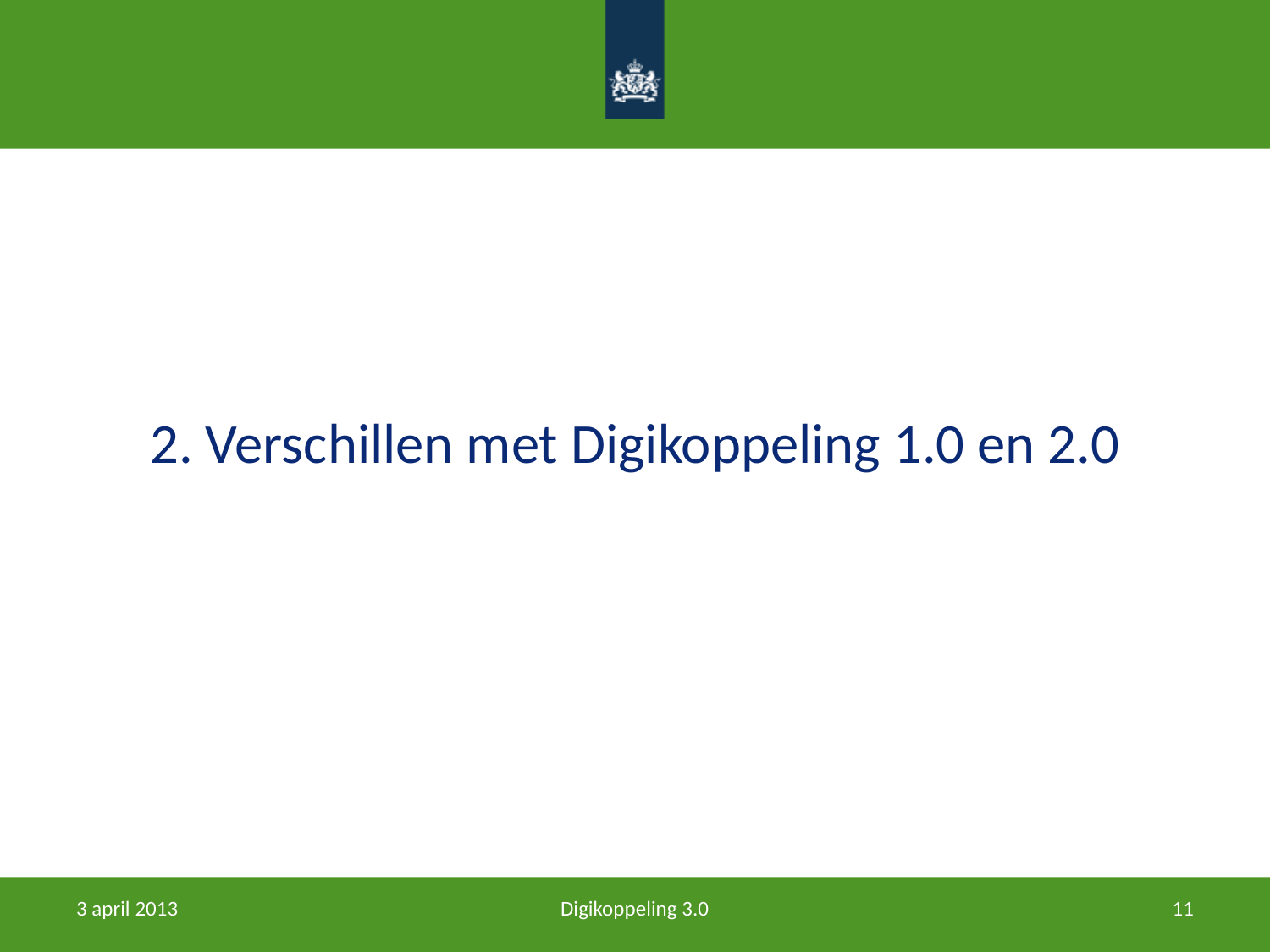

#

2. Verschillen met Digikoppeling 1.0 en 2.0

3 april 2013
Digikoppeling 3.0
11